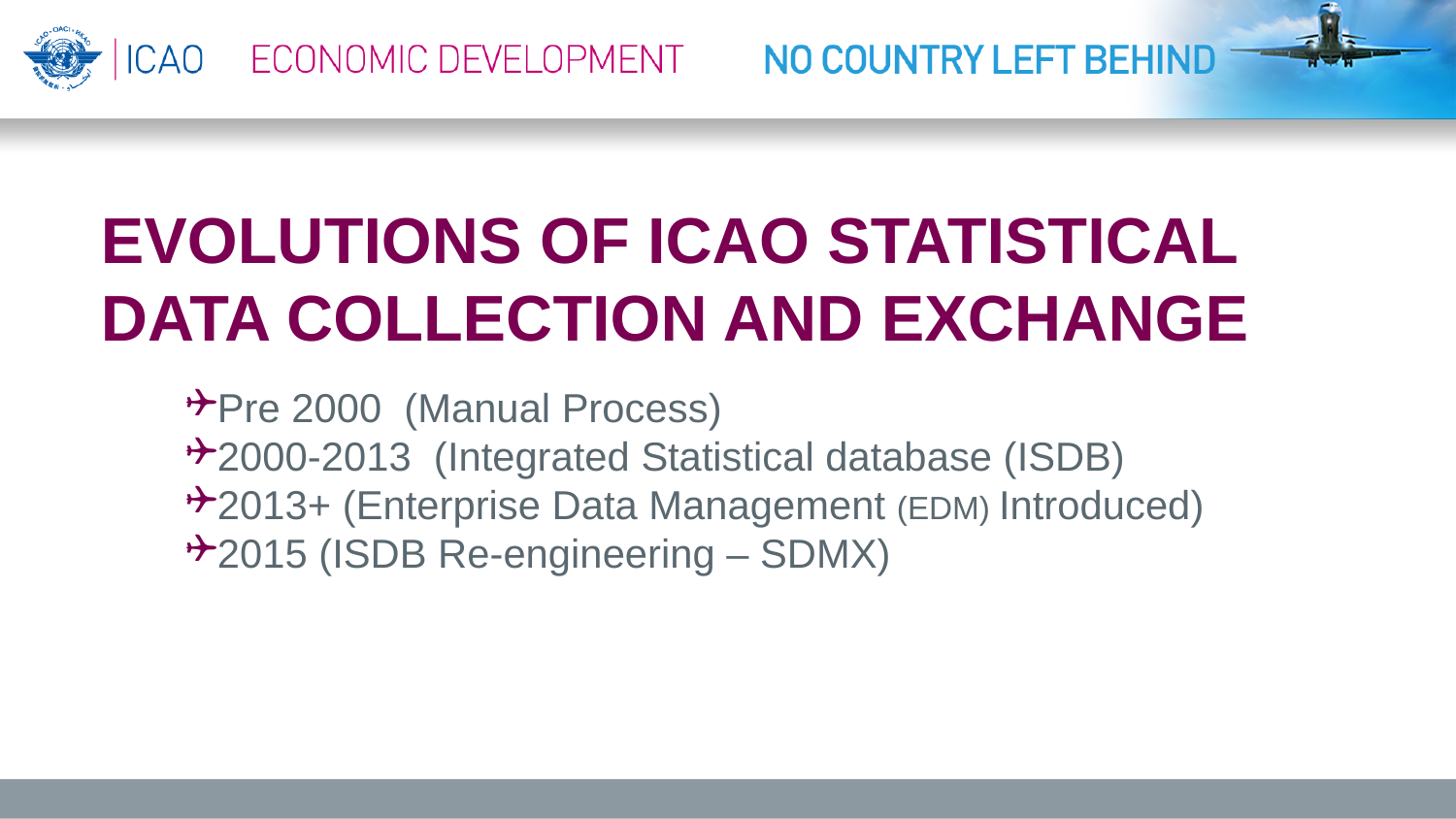

# Evolutions of ICAO Statistical data Collection and Exchange
Pre 2000  (Manual Process)
2000-2013  (Integrated Statistical database (ISDB)
2013+ (Enterprise Data Management (EDM) Introduced)
2015 (ISDB Re-engineering – SDMX)